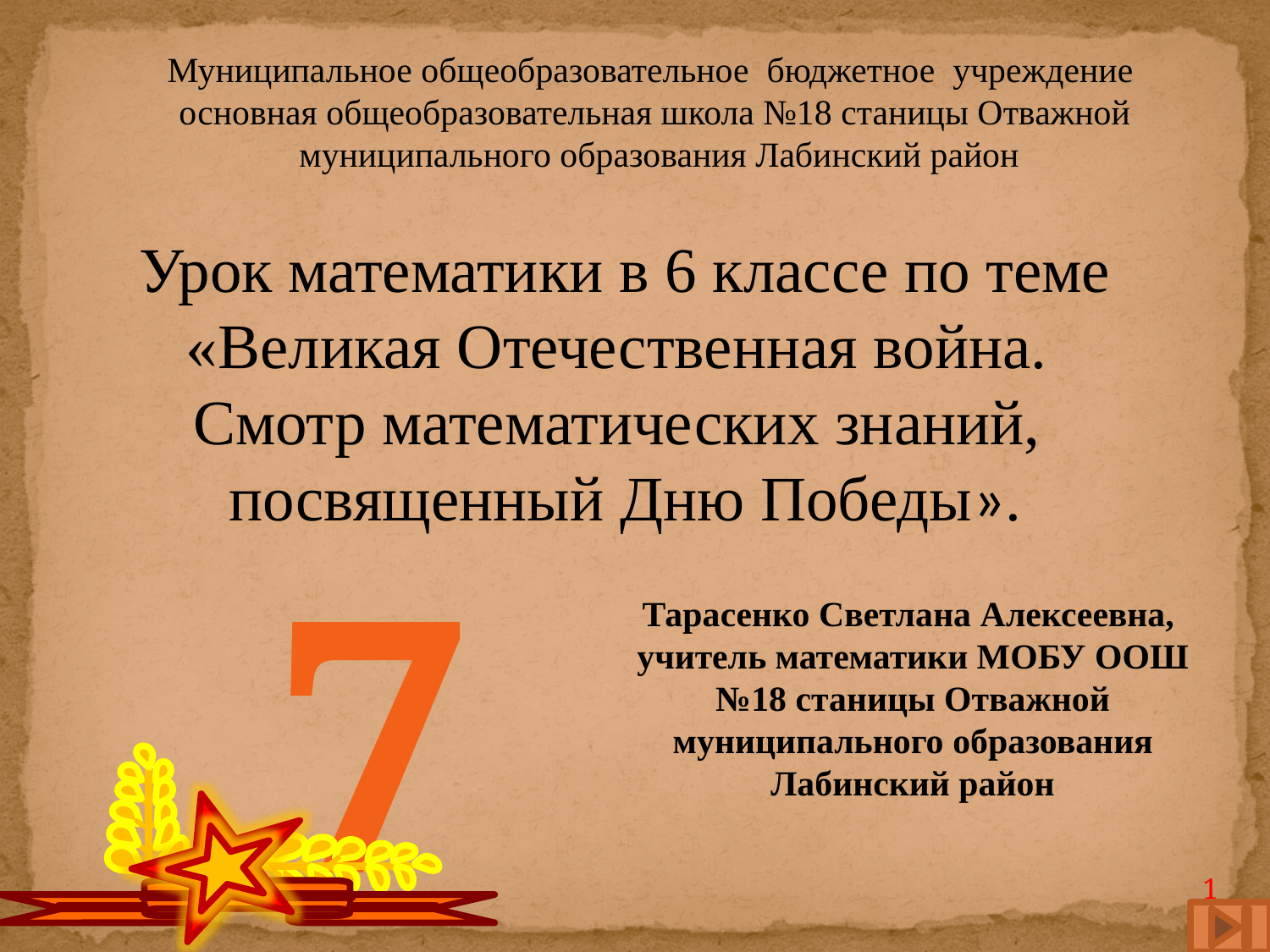

Муниципальное общеобразовательное  бюджетное  учреждение
основная общеобразовательная школа №18 станицы Отважной
 муниципального образования Лабинский район

Урок математики в 6 классе по теме
«Великая Отечественная война.
Смотр математических знаний,
посвященный Дню Победы».

70

Тарасенко Светлана Алексеевна,
учитель математики МОБУ ООШ №18 станицы Отважной муниципального образования Лабинский район

1